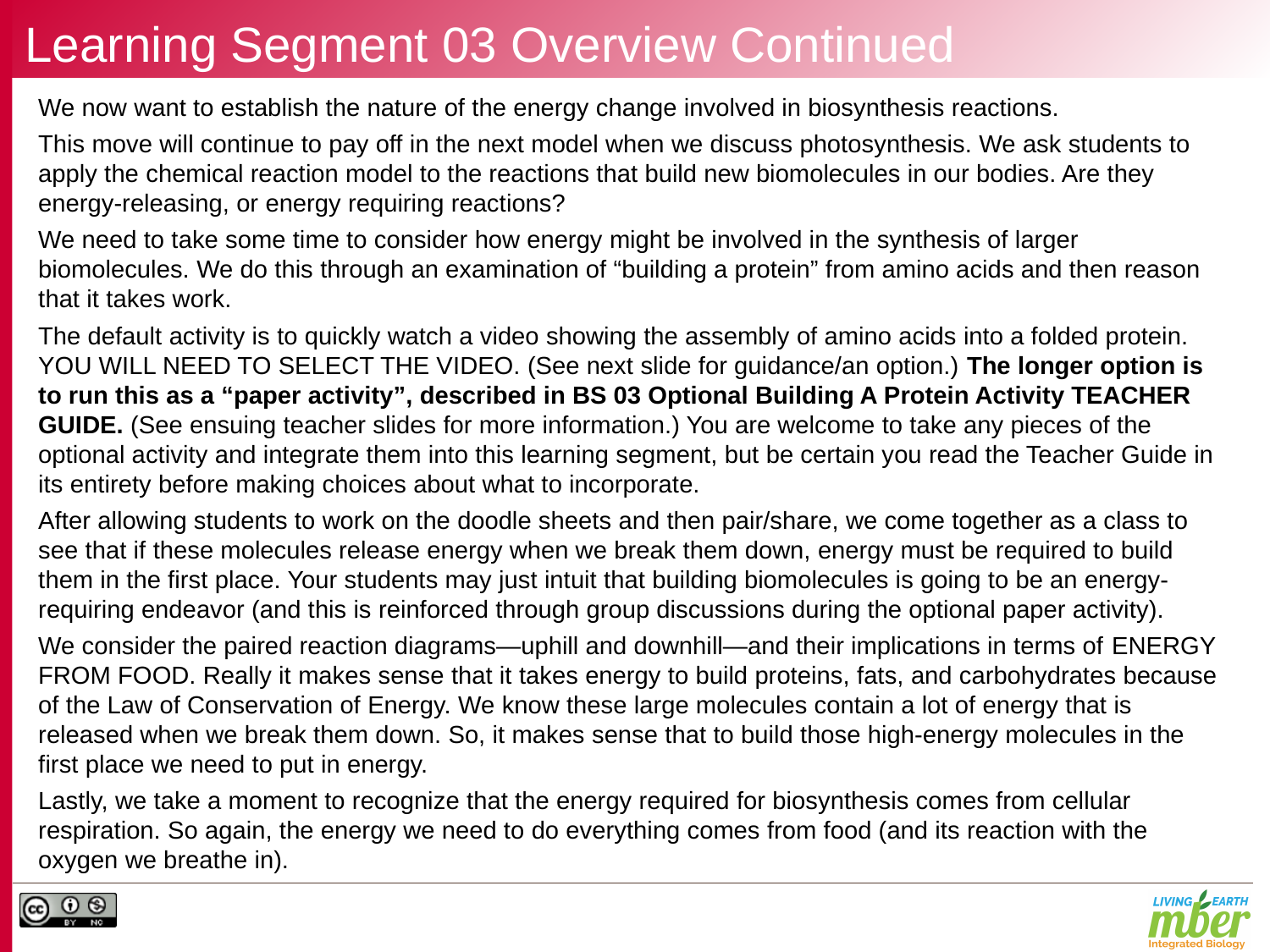

# Learning Segment 03 Overview Continued
We now want to establish the nature of the energy change involved in biosynthesis reactions.
This move will continue to pay off in the next model when we discuss photosynthesis. We ask students to apply the chemical reaction model to the reactions that build new biomolecules in our bodies. Are they energy-releasing, or energy requiring reactions?
We need to take some time to consider how energy might be involved in the synthesis of larger biomolecules. We do this through an examination of “building a protein” from amino acids and then reason that it takes work.
The default activity is to quickly watch a video showing the assembly of amino acids into a folded protein. YOU WILL NEED TO SELECT THE VIDEO. (See next slide for guidance/an option.) The longer option is to run this as a “paper activity”, described in BS 03 Optional Building A Protein Activity TEACHER GUIDE. (See ensuing teacher slides for more information.) You are welcome to take any pieces of the optional activity and integrate them into this learning segment, but be certain you read the Teacher Guide in its entirety before making choices about what to incorporate.
After allowing students to work on the doodle sheets and then pair/share, we come together as a class to see that if these molecules release energy when we break them down, energy must be required to build them in the first place. Your students may just intuit that building biomolecules is going to be an energy-requiring endeavor (and this is reinforced through group discussions during the optional paper activity).
We consider the paired reaction diagrams—uphill and downhill—and their implications in terms of ENERGY FROM FOOD. Really it makes sense that it takes energy to build proteins, fats, and carbohydrates because of the Law of Conservation of Energy. We know these large molecules contain a lot of energy that is released when we break them down. So, it makes sense that to build those high-energy molecules in the first place we need to put in energy.
Lastly, we take a moment to recognize that the energy required for biosynthesis comes from cellular respiration. So again, the energy we need to do everything comes from food (and its reaction with the oxygen we breathe in).